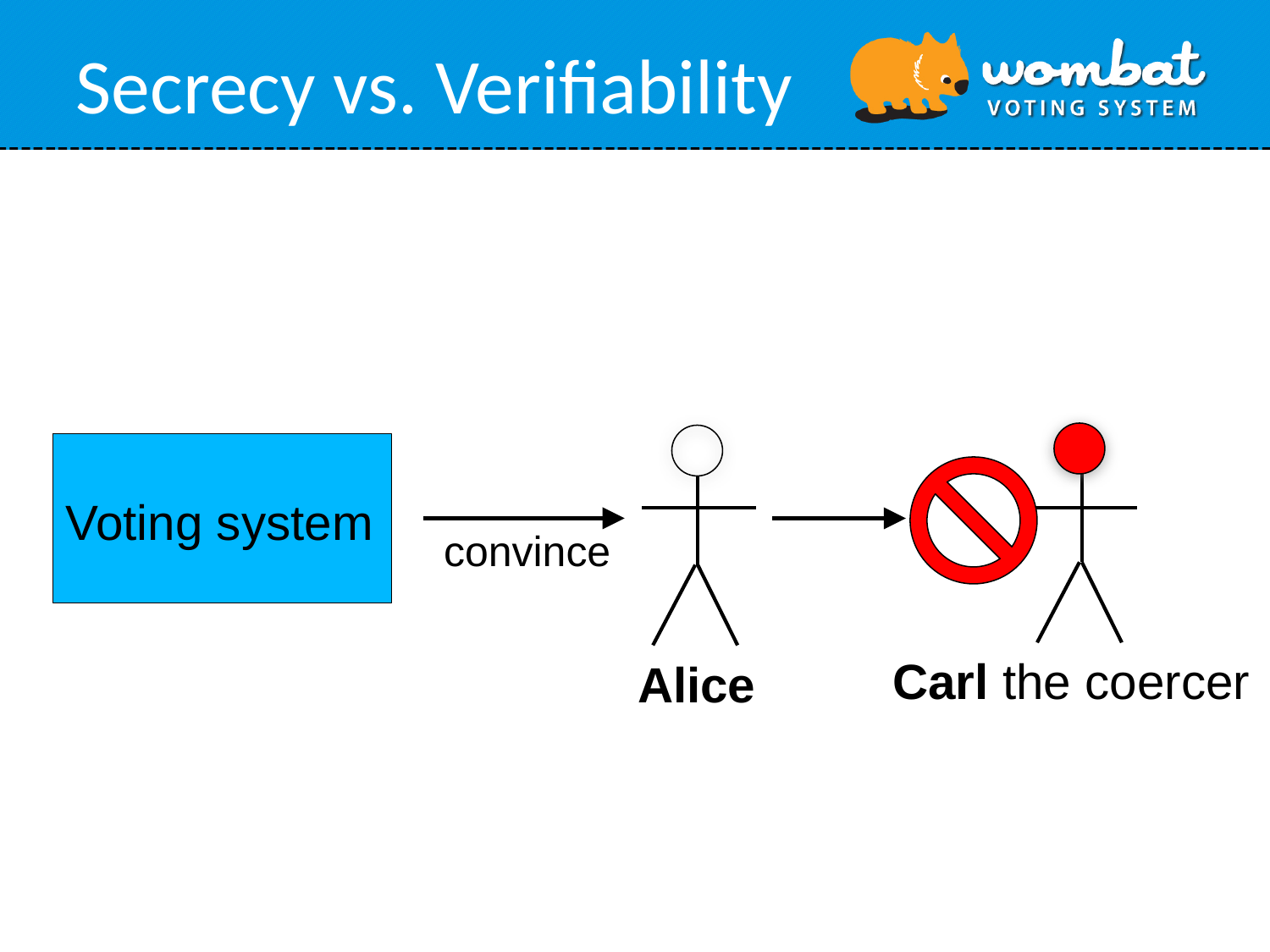

# Secrecy vs. Verifiability

Voting system

convince
Carl the coercer
Alice